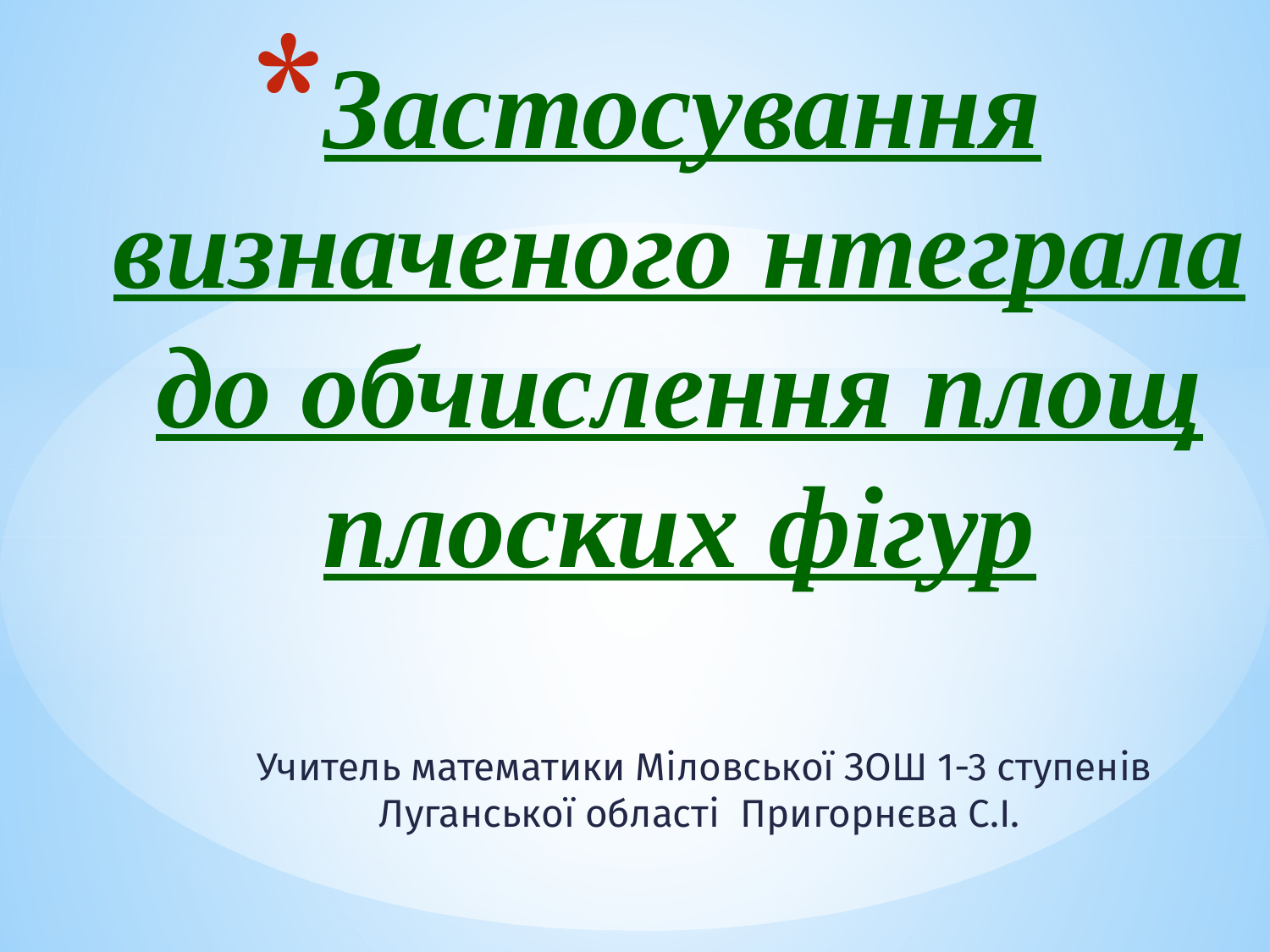

# Застосування визначеного нтеграла до обчислення площ плоских фігур
 Учитель математики Міловської ЗОШ 1-3 ступенів Луганської області  Пригорнєва С.І.